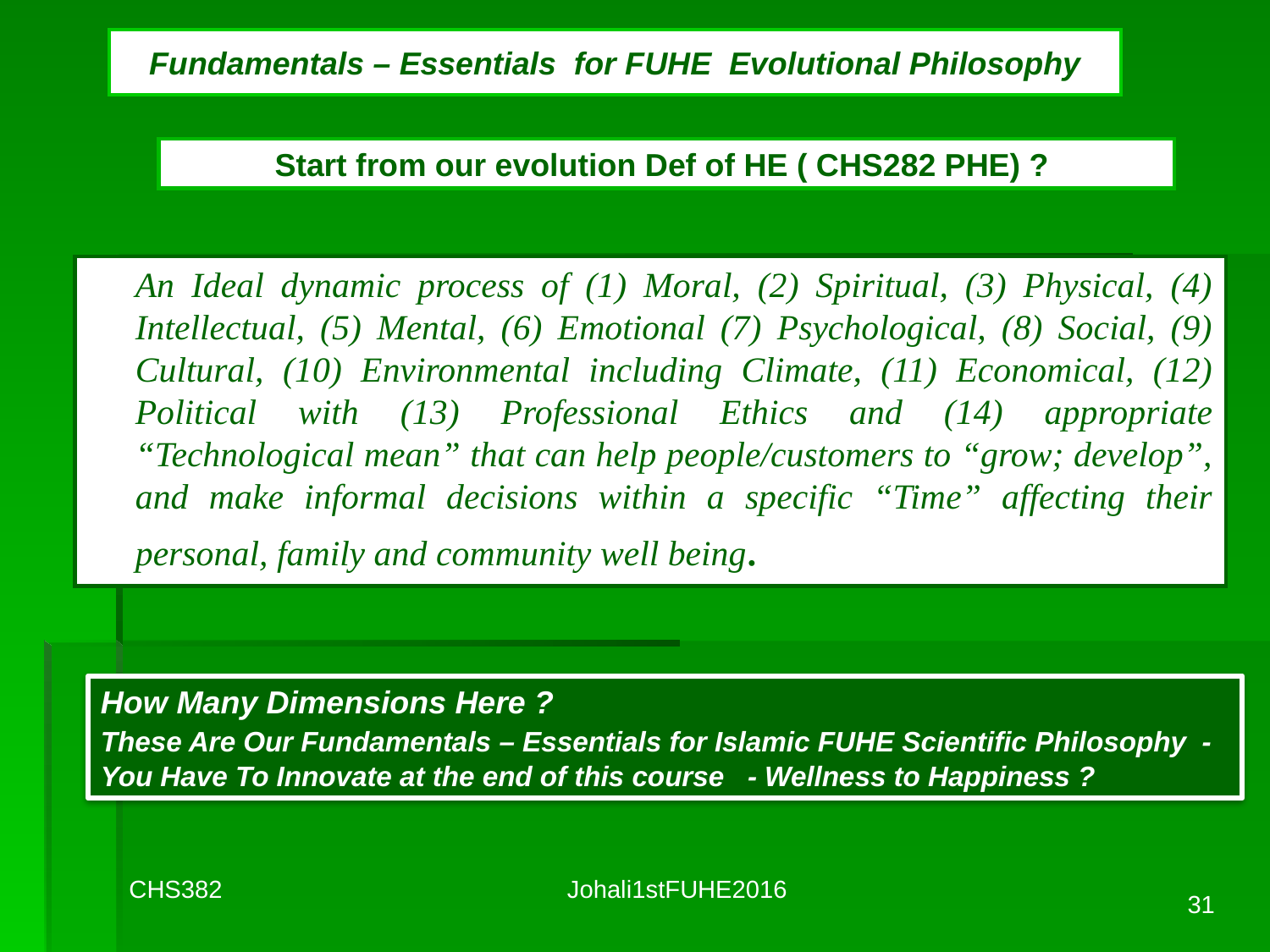

Fundamentals – Essentials  for FUHE  Evolutional Philosophy
# Start from our evolution Def of HE ( CHS282 PHE) ?
	An Ideal dynamic process of (1) Moral, (2) Spiritual, (3) Physical, (4) Intellectual, (5) Mental, (6) Emotional (7) Psychological, (8) Social, (9) Cultural, (10) Environmental including Climate, (11) Economical, (12) Political with (13) Professional Ethics and (14) appropriate “Technological mean” that can help people/customers to “grow; develop”, and make informal decisions within a specific “Time” affecting their personal, family and community well being.
How Many Dimensions Here ?
These Are Our Fundamentals – Essentials for Islamic FUHE Scientific Philosophy  -
You Have To Innovate at the end of this course   - Wellness to Happiness ?
CHS382
Johali1stFUHE2016
31